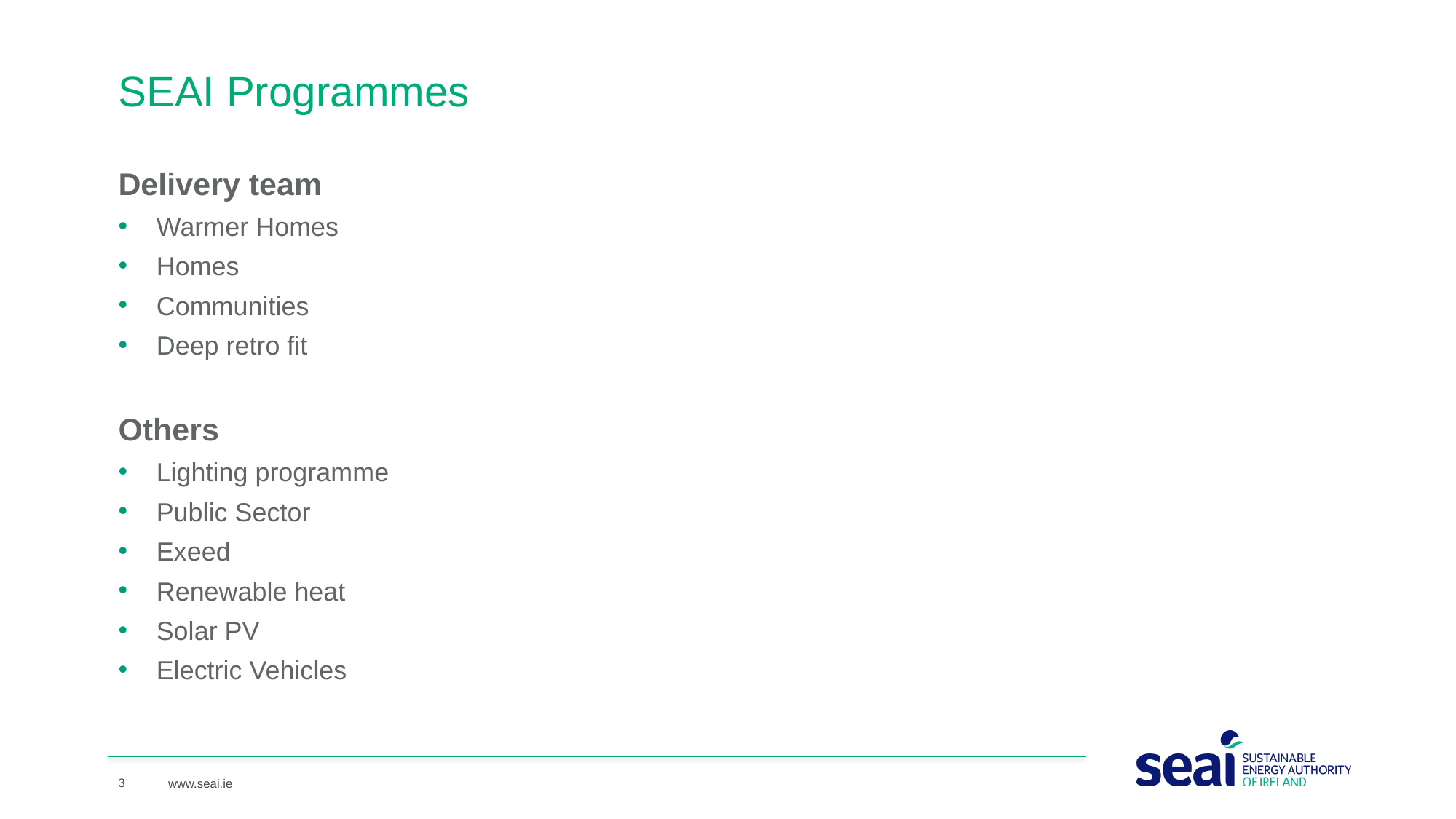

# SEAI Programmes
Delivery team
Warmer Homes
Homes
Communities
Deep retro fit

Others
Lighting programme
Public Sector
Exeed
Renewable heat
Solar PV
Electric Vehicles

3
www.seai.ie